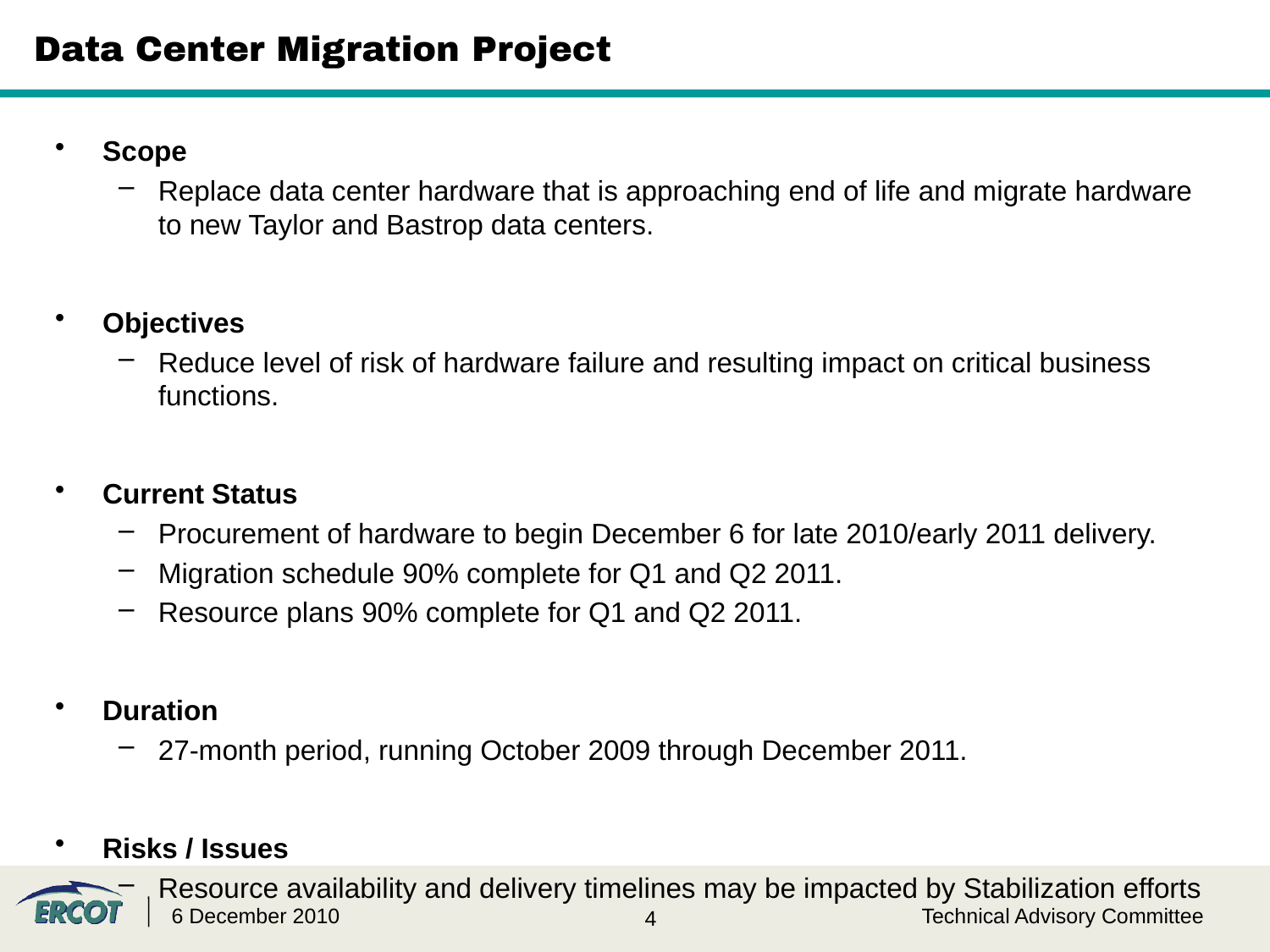

# Data Center Migration Project
Scope
Replace data center hardware that is approaching end of life and migrate hardware to new Taylor and Bastrop data centers.

Objectives
Reduce level of risk of hardware failure and resulting impact on critical business functions.

Current Status
Procurement of hardware to begin December 6 for late 2010/early 2011 delivery.
Migration schedule 90% complete for Q1 and Q2 2011.
Resource plans 90% complete for Q1 and Q2 2011.

Duration
27-month period, running October 2009 through December 2011.

Risks / Issues
Resource availability and delivery timelines may be impacted by Stabilization efforts
6 December 2010
Technical Advisory Committee